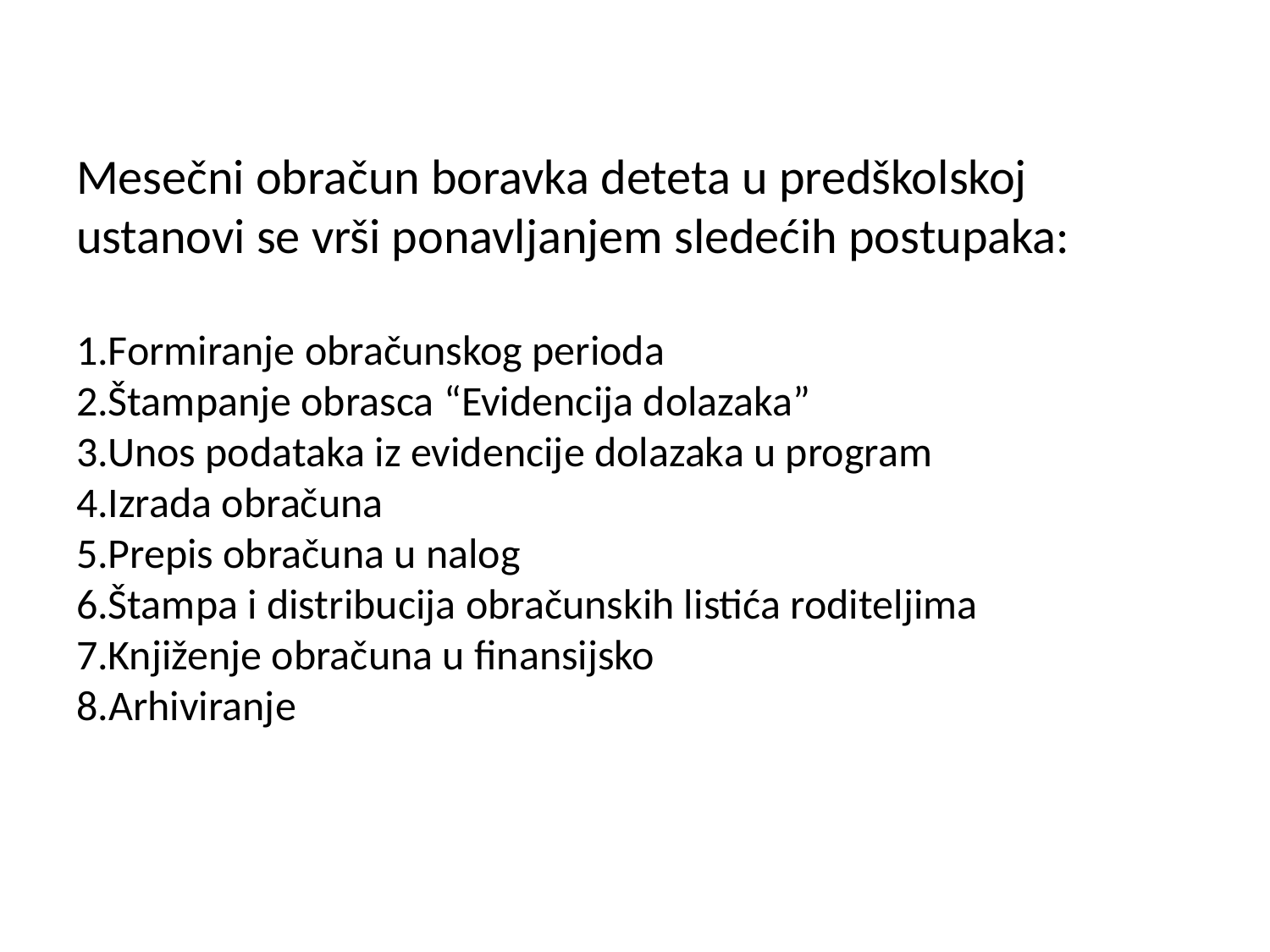

# Mesečni obračun boravka deteta u predškolskoj ustanovi se vrši ponavljanjem sledećih postupaka: 1.Formiranje obračunskog perioda 2.Štampanje obrasca “Evidencija dolazaka” 3.Unos podataka iz evidencije dolazaka u program 4.Izrada obračuna 5.Prepis obračuna u nalog 6.Štampa i distribucija obračunskih listića roditeljima 7.Knjiženje obračuna u finansijsko 8.Arhiviranje